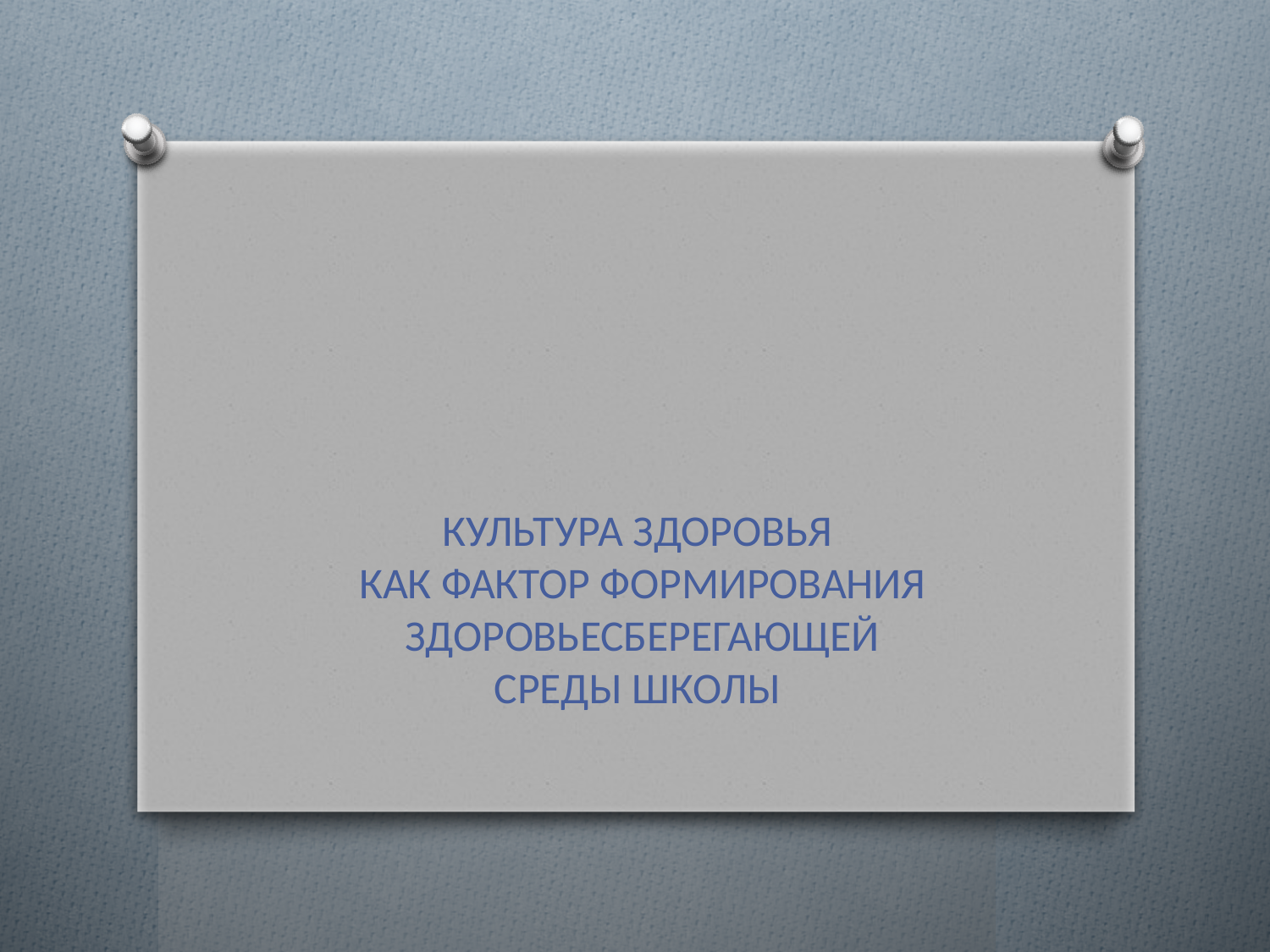

# КУЛЬТУРА ЗДОРОВЬЯ КАК ФАКТОР ФОРМИРОВАНИЯ ЗДОРОВЬЕСБЕРЕГАЮЩЕЙ СРЕДЫ ШКОЛЫ